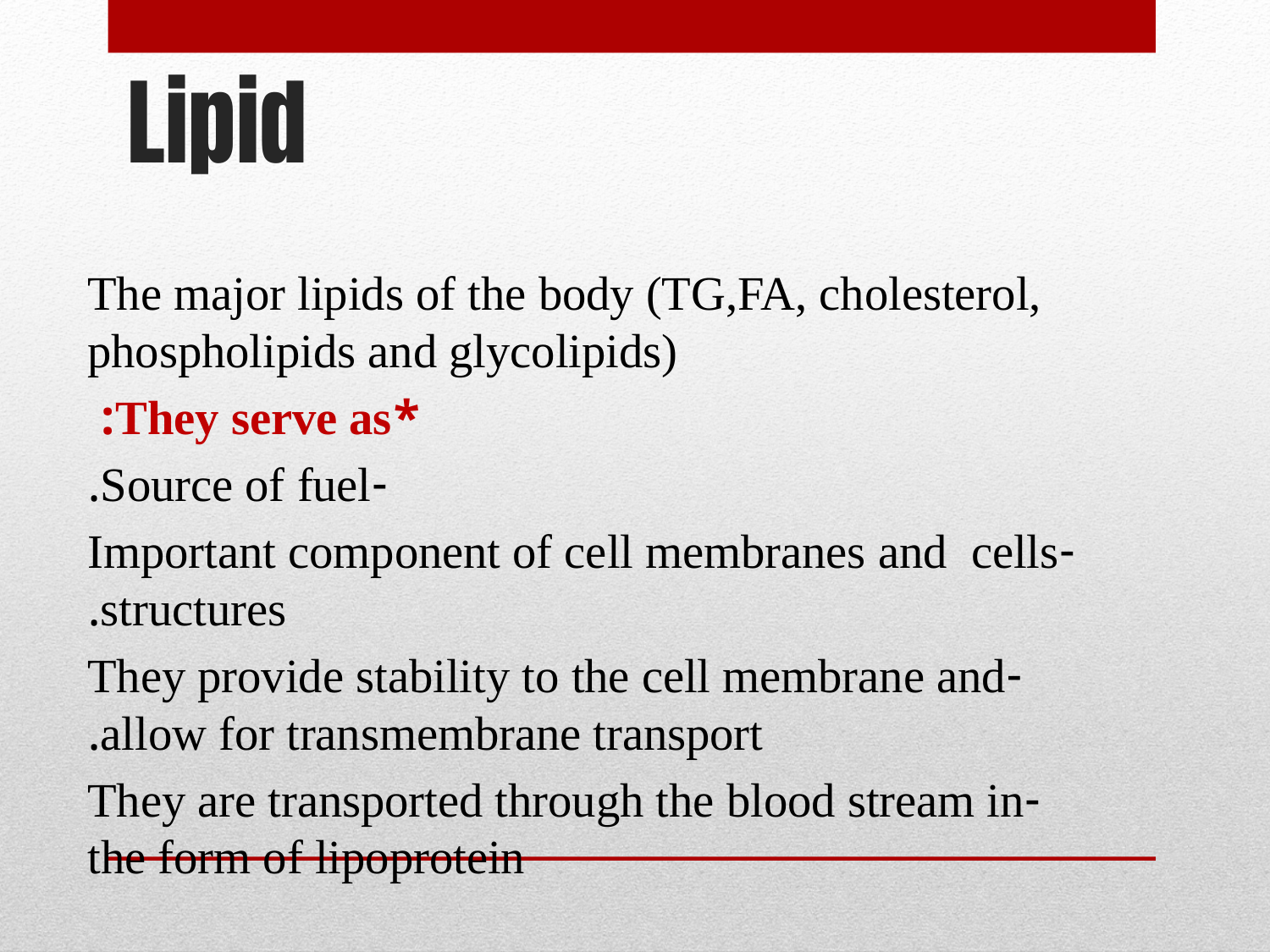

# Lipid
The major lipids of the body (TG,FA, cholesterol, phospholipids and glycolipids)
*They serve as:
-Source of fuel.
-Important component of cell membranes and  cells structures.
-They provide stability to the cell membrane and allow for transmembrane transport.
-They are transported through the blood stream in the form of lipoprotein